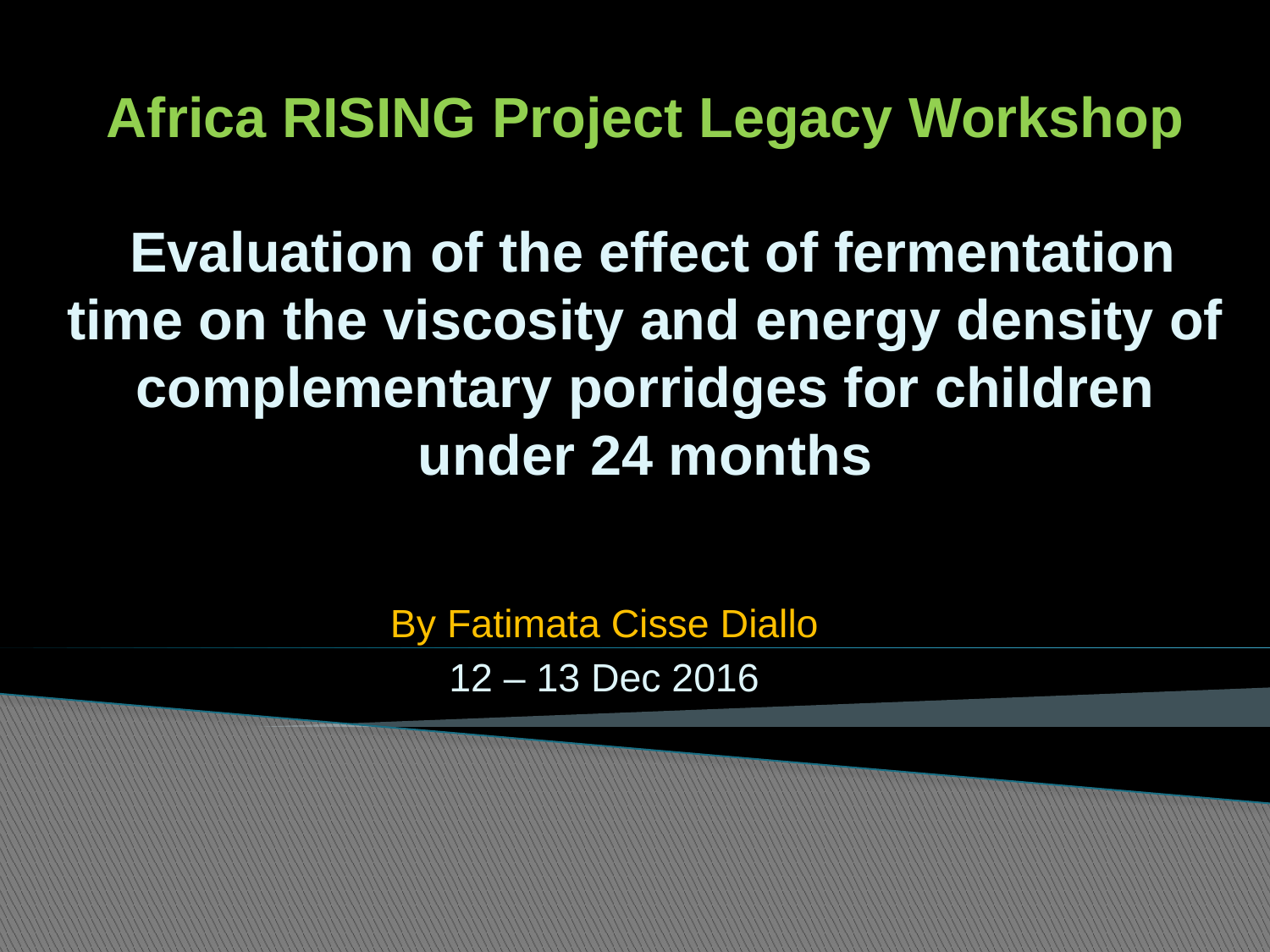

# Africa RISING Project Legacy Workshop Evaluation of the effect of fermentation time on the viscosity and energy density of complementary porridges for children under 24 months
By Fatimata Cisse Diallo
12 – 13 Dec 2016